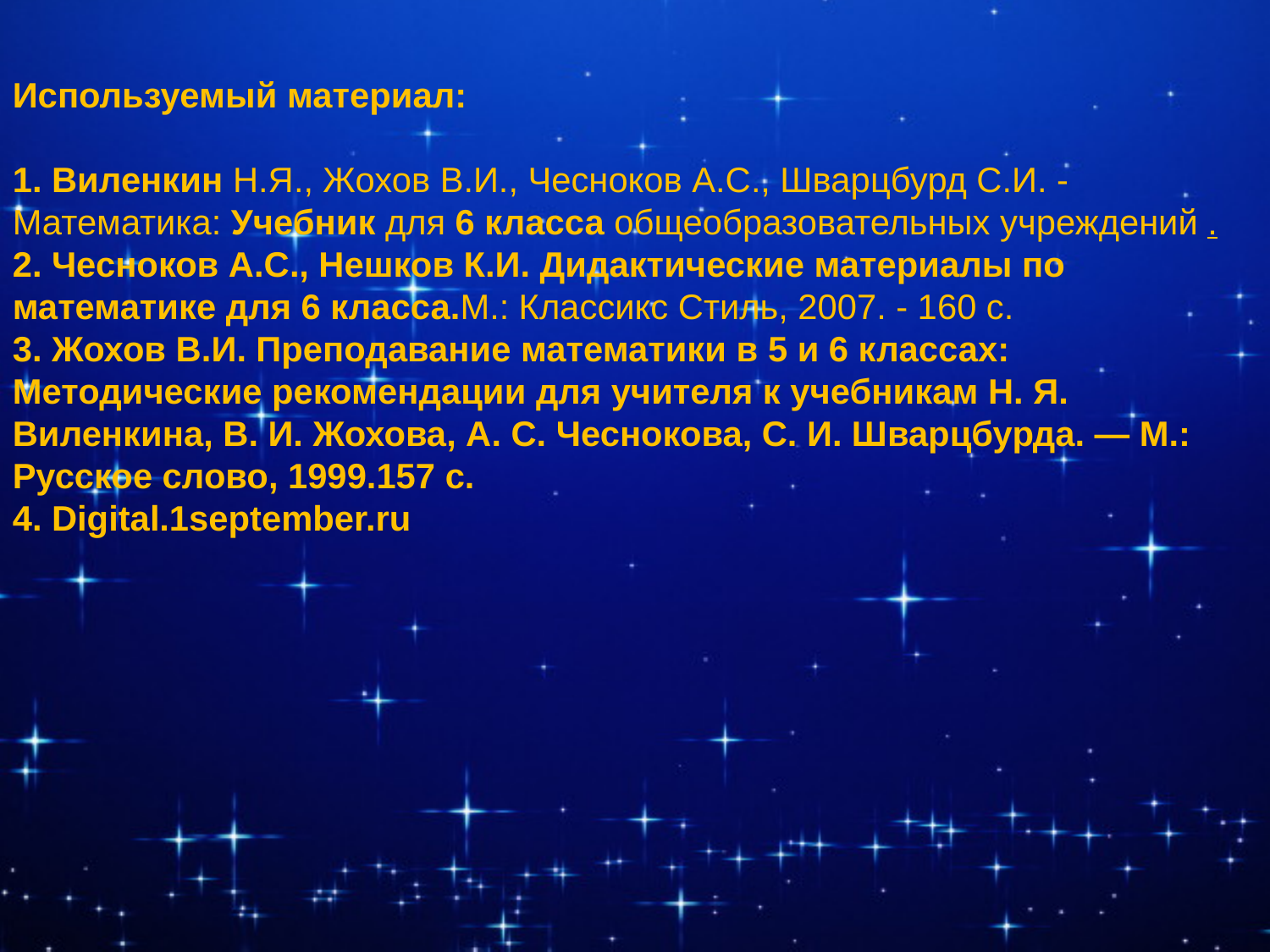

Используемый материал:
1. Виленкин Н.Я., Жохов В.И., Чесноков А.С., Шварцбурд С.И. - Математика: Учебник для 6 класса общеобразовательных учреждений .
2. Чесноков А.С., Нешков К.И. Дидактические материалы по математике для 6 класса.М.: Классикс Стиль, 2007. - 160 с.
3. Жохов В.И. Преподавание математики в 5 и 6 классах: Методические рекомендации для учителя к учебникам Н. Я. Виленкина, В. И. Жохова, А. С. Чеснокова, С. И. Шварцбурда. — М.: Русское слово, 1999.157 с.
4. Digital.1september.ru